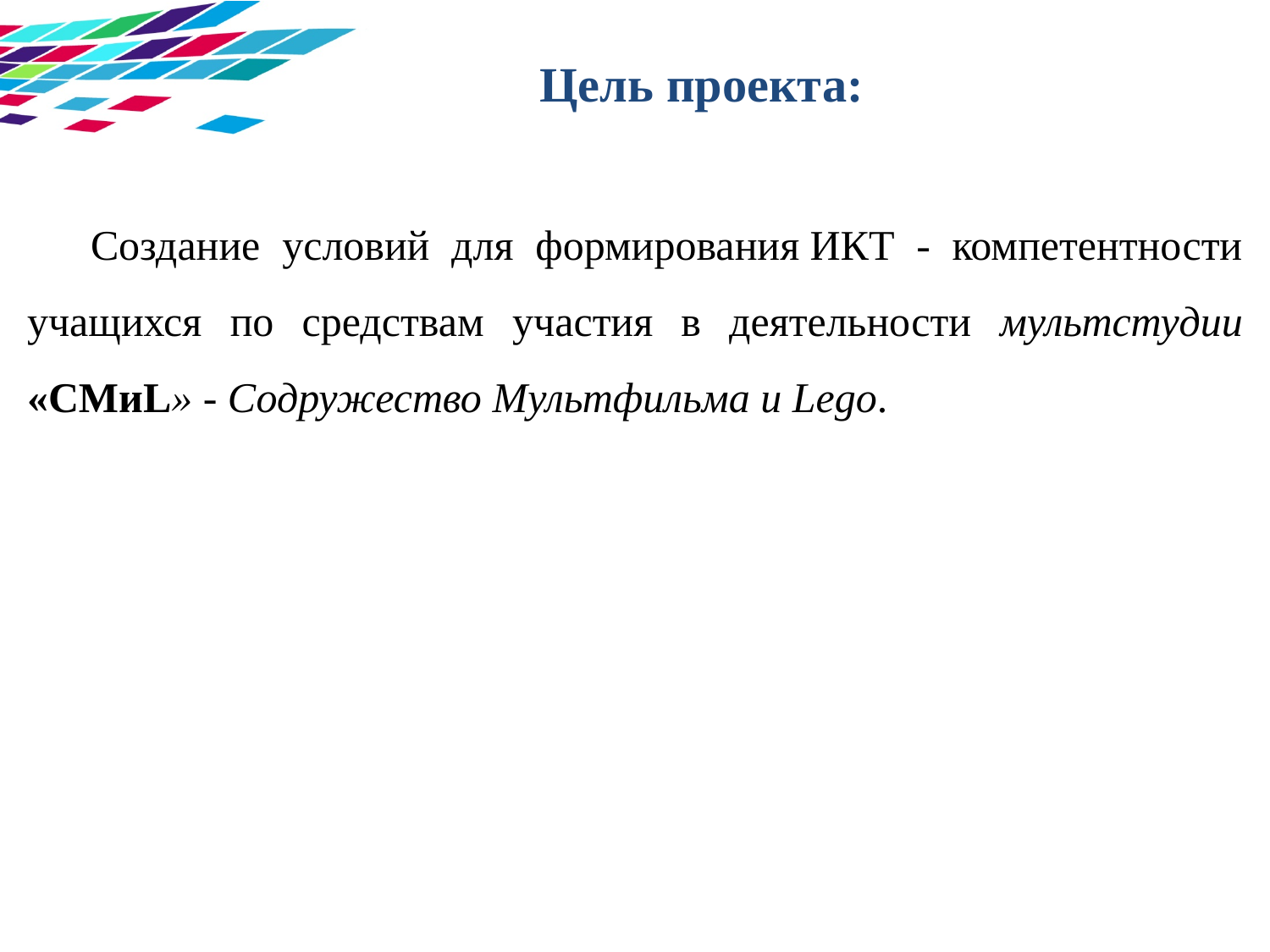

Цель проекта:
Создание условий для формирования ИКТ - компетентности учащихся по средствам участия в деятельности мультстудии «СМиL» - Содружество Мультфильма и Lego.